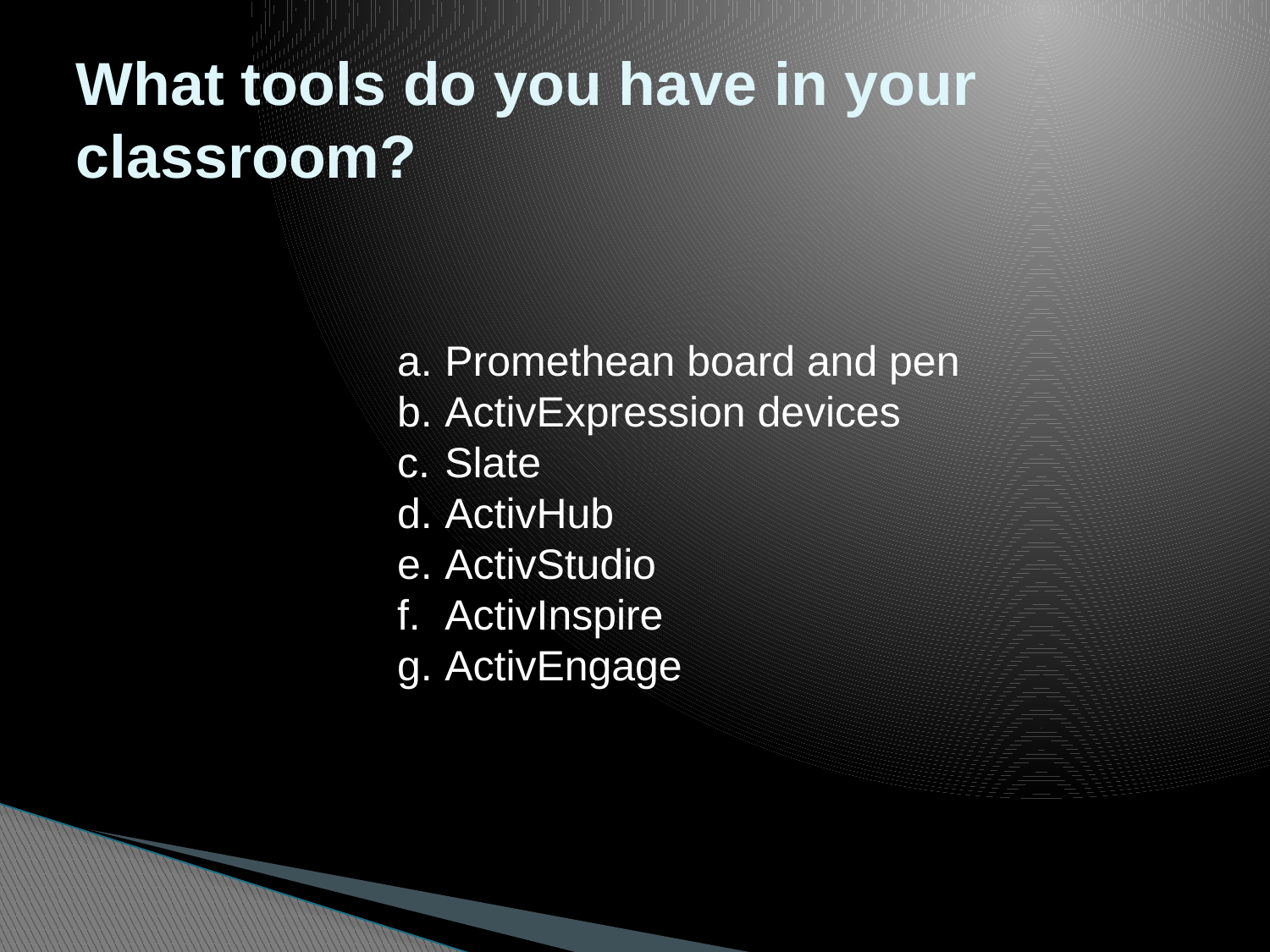

# What tools do you have in your classroom?
Promethean board and pen
ActivExpression devices
Slate
ActivHub
ActivStudio
ActivInspire
ActivEngage